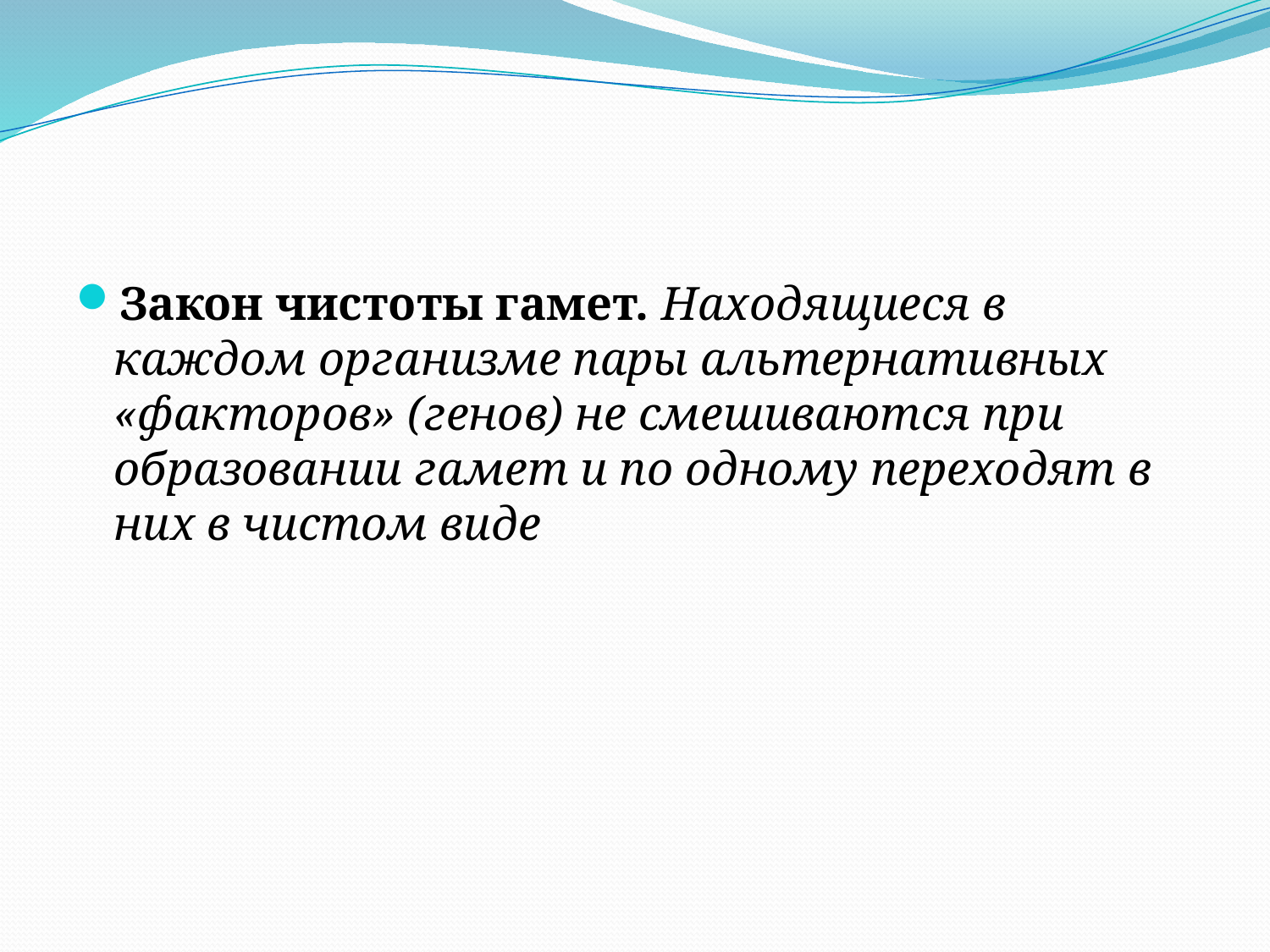

#
Закон чистоты гамет. Находящиеся в каждом организме пары альтернативных «факторов» (генов) не смешиваются при образовании гамет и по одному переходят в них в чистом виде